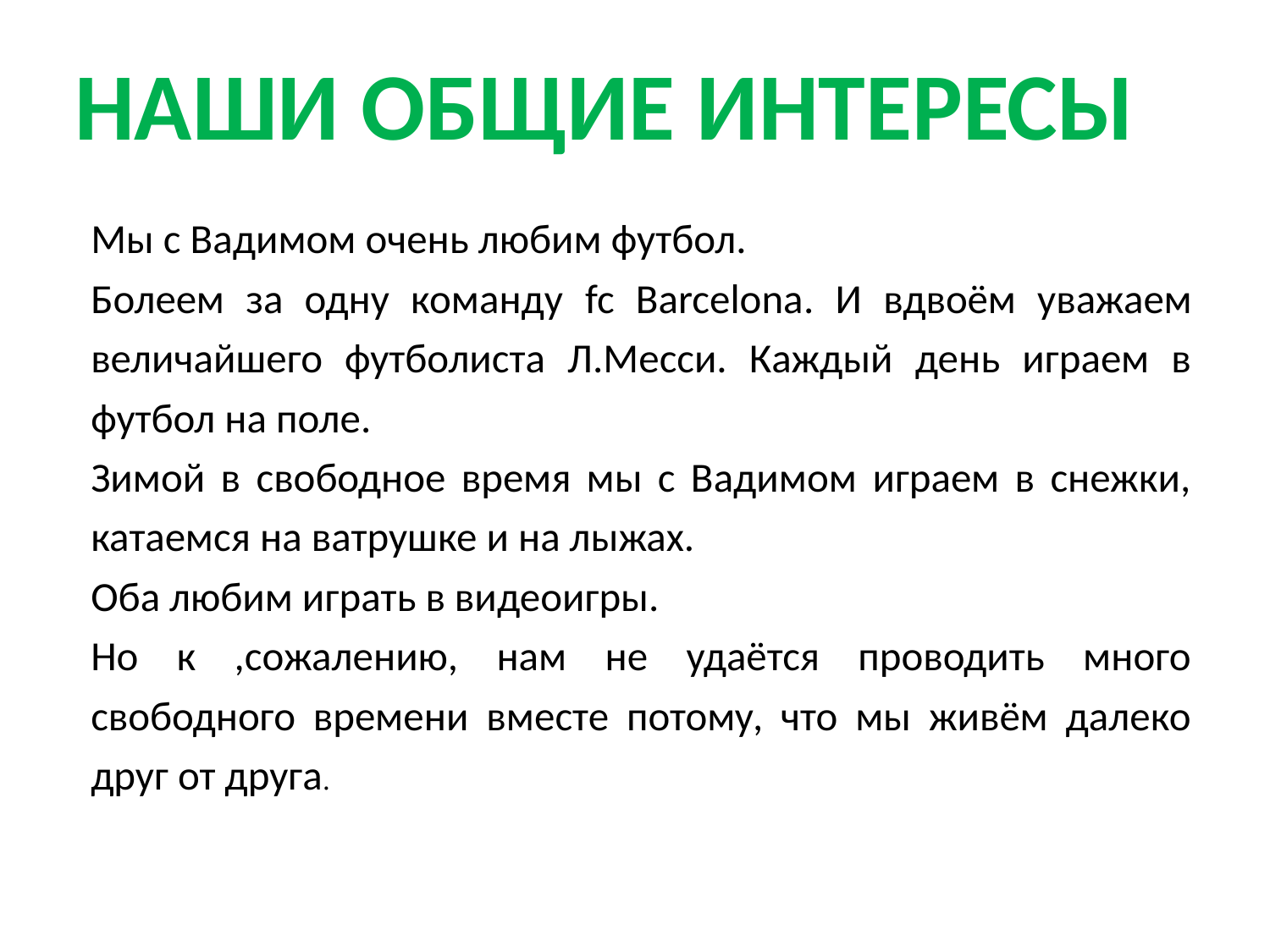

# НАШИ ОБЩИЕ ИНТЕРЕСЫ
Мы с Вадимом очень любим футбол.
Болеем за одну команду fc Barcelona. И вдвоём уважаем величайшего футболиста Л.Месси. Каждый день играем в футбол на поле.
Зимой в свободное время мы с Вадимом играем в снежки, катаемся на ватрушке и на лыжах.
Оба любим играть в видеоигры.
Но к ,сожалению, нам не удаётся проводить много свободного времени вместе потому, что мы живём далеко друг от друга.